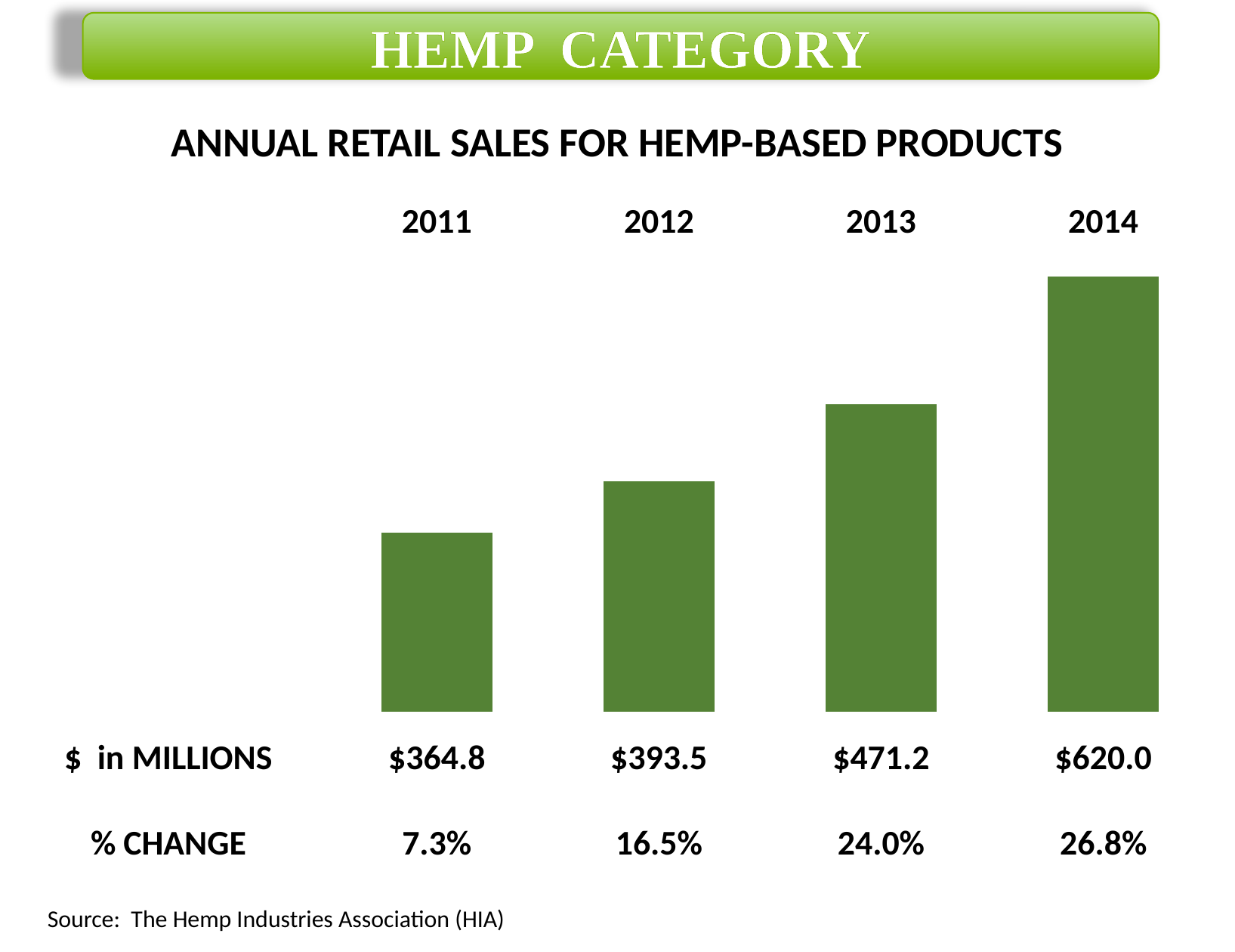

HEMP  CATEGORY
ANNUAL RETAIL SALES FOR HEMP-BASED PRODUCTS
|  |  | 2011 |  | 2012 |  | 2013 |  | 2014 |
| --- | --- | --- | --- | --- | --- | --- | --- | --- |
|  |  |  |  |  |  |  |  |  |
|  |  |  |  |  |  |  |  |  |
|  |  |  |  |  |  |  |  |  |
|  |  |  |  |  |  |  |  |  |
|  |  |  |  |  |  |  |  |  |
|  |  |  |  |  |  |  |  |  |
|  |  |  |  |  |  |  |  |  |
|  |  |  |  |  |  |  |  |  |
|  |  |  |  |  |  |  |  |  |
|  |  |  |  |  |  |  |  |  |
|  |  |  |  |  |  |  |  |  |
|  |  |  |  |  |  |  |  |  |
|  |  |  |  |  |  |  |  |  |
|  |  |  |  |  |  |  |  |  |
|  |  |  |  |  |  |  |  |  |
|  |  |  |  |  |  |  |  |  |
|  |  |  |  |  |  |  |  |  |
|  |  |  |  |  |  |  |  |  |
|  |  |  |  |  |  |  |  |  |
| $ in MILLIONS |  | $364.8 |  | $393.5 |  | $471.2 |  | $620.0 |
|  |  |  |  |  |  |  |  |  |
| % CHANGE |  | 7.3% |  | 16.5% |  | 24.0% |  | 26.8% |

Source:  The Hemp Industries Association (HIA)